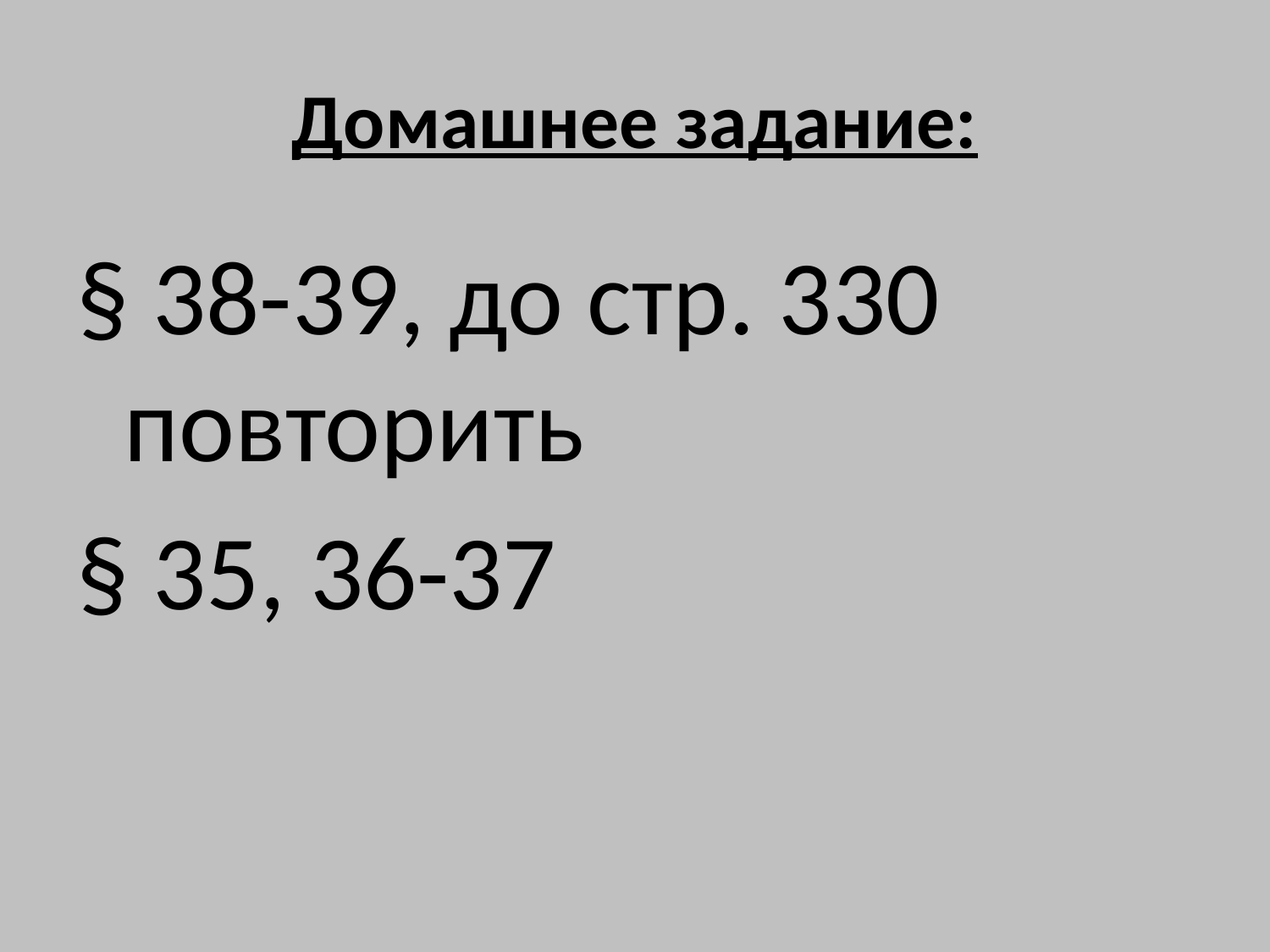

# Домашнее задание:
§ 38-39, до стр. 330 повторить
§ 35, 36-37